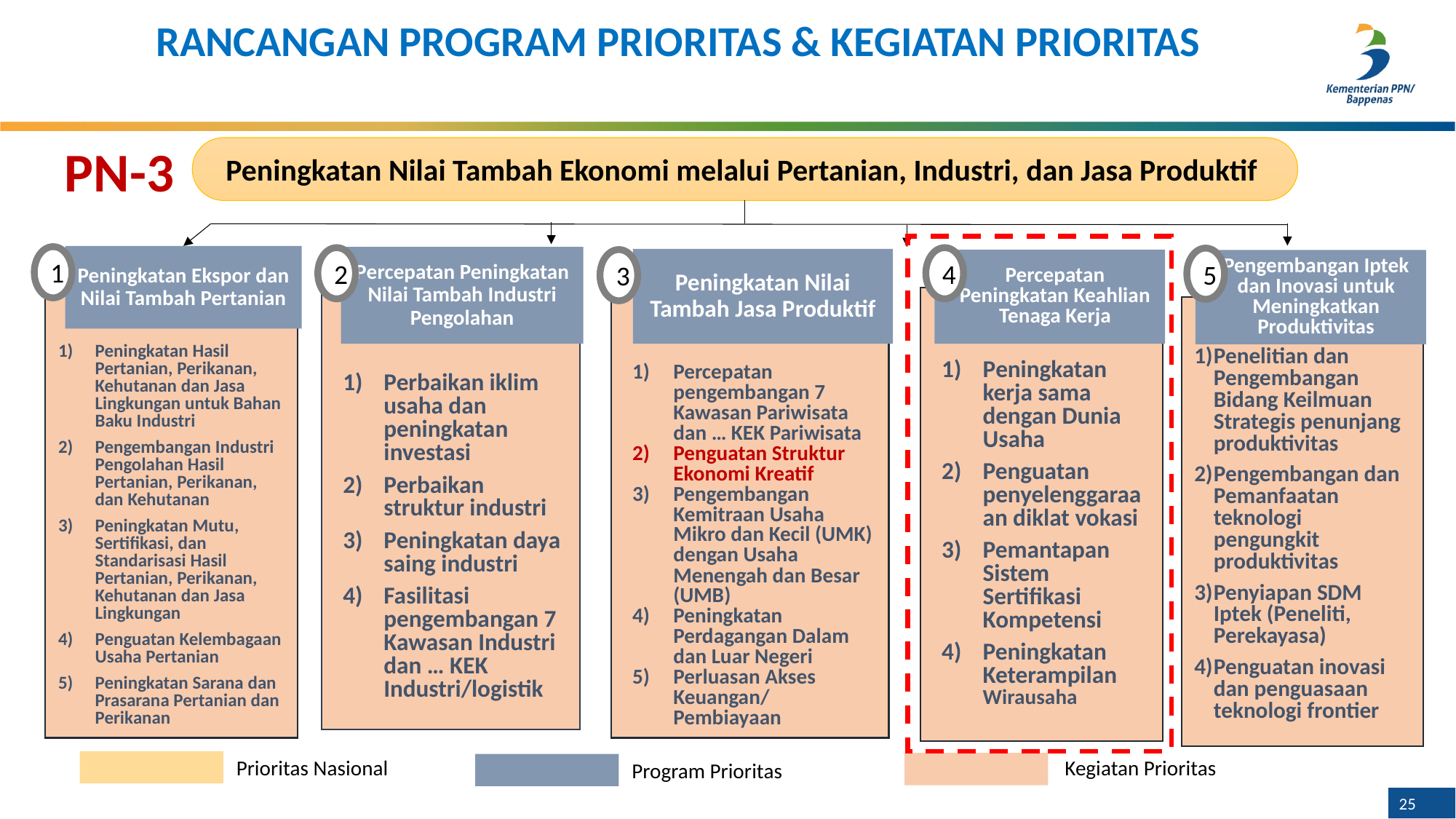

RANCANGAN PROGRAM PRIORITAS & KEGIATAN PRIORITAS
PN-3
Peningkatan Nilai Tambah Ekonomi melalui Pertanian, Industri, dan Jasa Produktif

Peningkatan Ekspor dan Nilai Tambah Pertanian
1
Percepatan Peningkatan Nilai Tambah Industri Pengolahan
2
4
5
Peningkatan Nilai Tambah Jasa Produktif
3
Percepatan Peningkatan Keahlian Tenaga Kerja
Pengembangan Iptek dan Inovasi untuk Meningkatkan Produktivitas

Peningkatan kerja sama dengan Dunia Usaha
Penguatan penyelenggaraaan diklat vokasi
Pemantapan Sistem Sertifikasi Kompetensi
Peningkatan Keterampilan Wirausaha

Perbaikan iklim usaha dan peningkatan investasi
Perbaikan struktur industri
Peningkatan daya saing industri
Fasilitasi pengembangan 7 Kawasan Industri dan … KEK Industri/logistik

Peningkatan Hasil Pertanian, Perikanan, Kehutanan dan Jasa Lingkungan untuk Bahan Baku Industri
Pengembangan Industri Pengolahan Hasil Pertanian, Perikanan, dan Kehutanan
Peningkatan Mutu, Sertifikasi, dan Standarisasi Hasil Pertanian, Perikanan, Kehutanan dan Jasa Lingkungan
Penguatan Kelembagaan  Usaha Pertanian
Peningkatan Sarana dan Prasarana Pertanian dan Perikanan

Percepatan pengembangan 7 Kawasan Pariwisata dan … KEK Pariwisata
Penguatan Struktur Ekonomi Kreatif
Pengembangan Kemitraan Usaha Mikro dan Kecil (UMK) dengan Usaha Menengah dan Besar (UMB)
Peningkatan Perdagangan Dalam dan Luar Negeri
Perluasan Akses Keuangan/ Pembiayaan

Penelitian dan Pengembangan Bidang Keilmuan Strategis penunjang produktivitas
Pengembangan dan Pemanfaatan teknologi pengungkit produktivitas
Penyiapan SDM Iptek (Peneliti, Perekayasa)
Penguatan inovasi dan penguasaan teknologi frontier
Kegiatan Prioritas
Prioritas Nasional

Program Prioritas